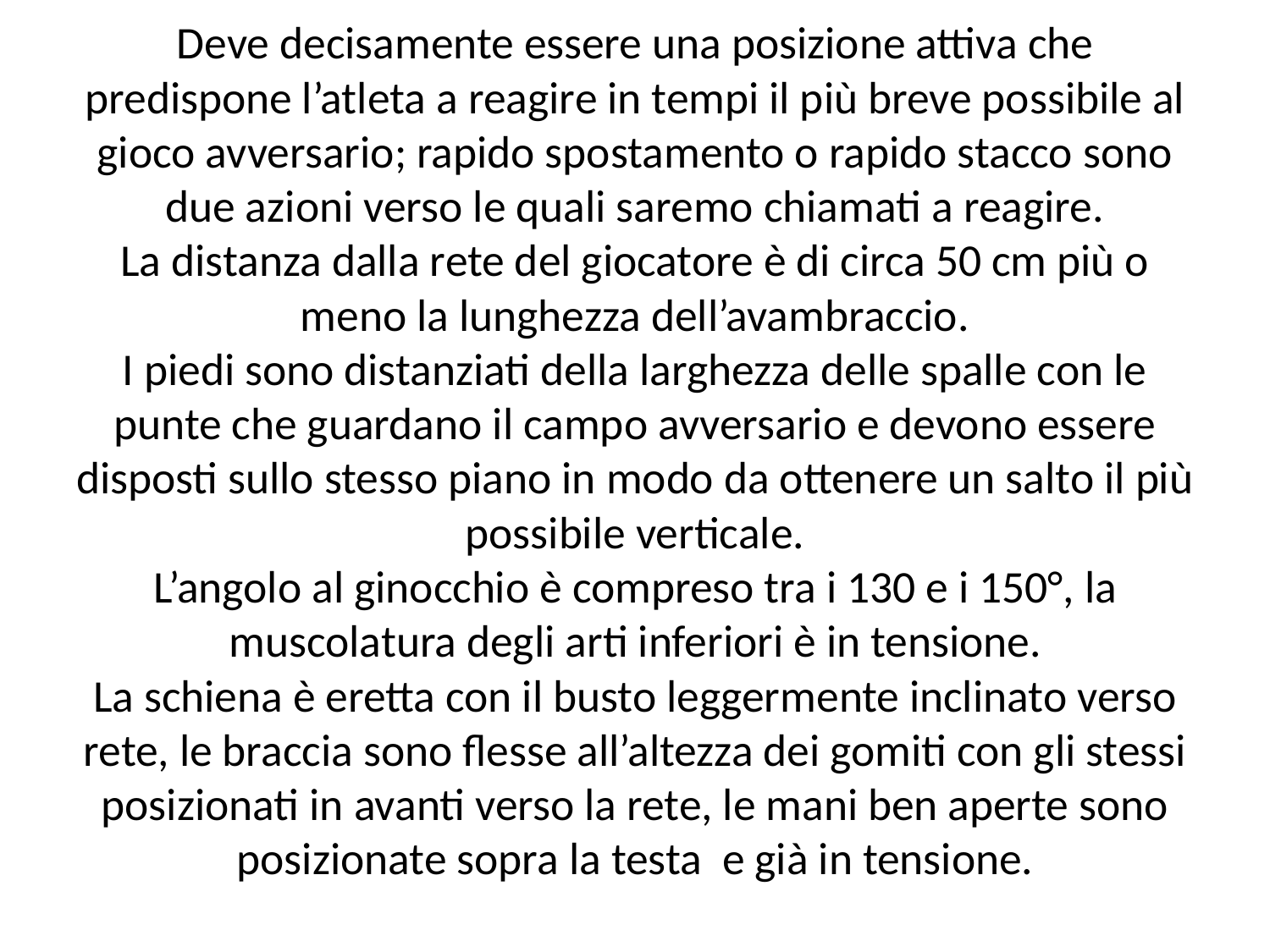

# Deve decisamente essere una posizione attiva che predispone l’atleta a reagire in tempi il più breve possibile al gioco avversario; rapido spostamento o rapido stacco sono due azioni verso le quali saremo chiamati a reagire. La distanza dalla rete del giocatore è di circa 50 cm più o meno la lunghezza dell’avambraccio. I piedi sono distanziati della larghezza delle spalle con le punte che guardano il campo avversario e devono essere disposti sullo stesso piano in modo da ottenere un salto il più possibile verticale. L’angolo al ginocchio è compreso tra i 130 e i 150°, la muscolatura degli arti inferiori è in tensione. La schiena è eretta con il busto leggermente inclinato verso rete, le braccia sono flesse all’altezza dei gomiti con gli stessi posizionati in avanti verso la rete, le mani ben aperte sono posizionate sopra la testa  e già in tensione.